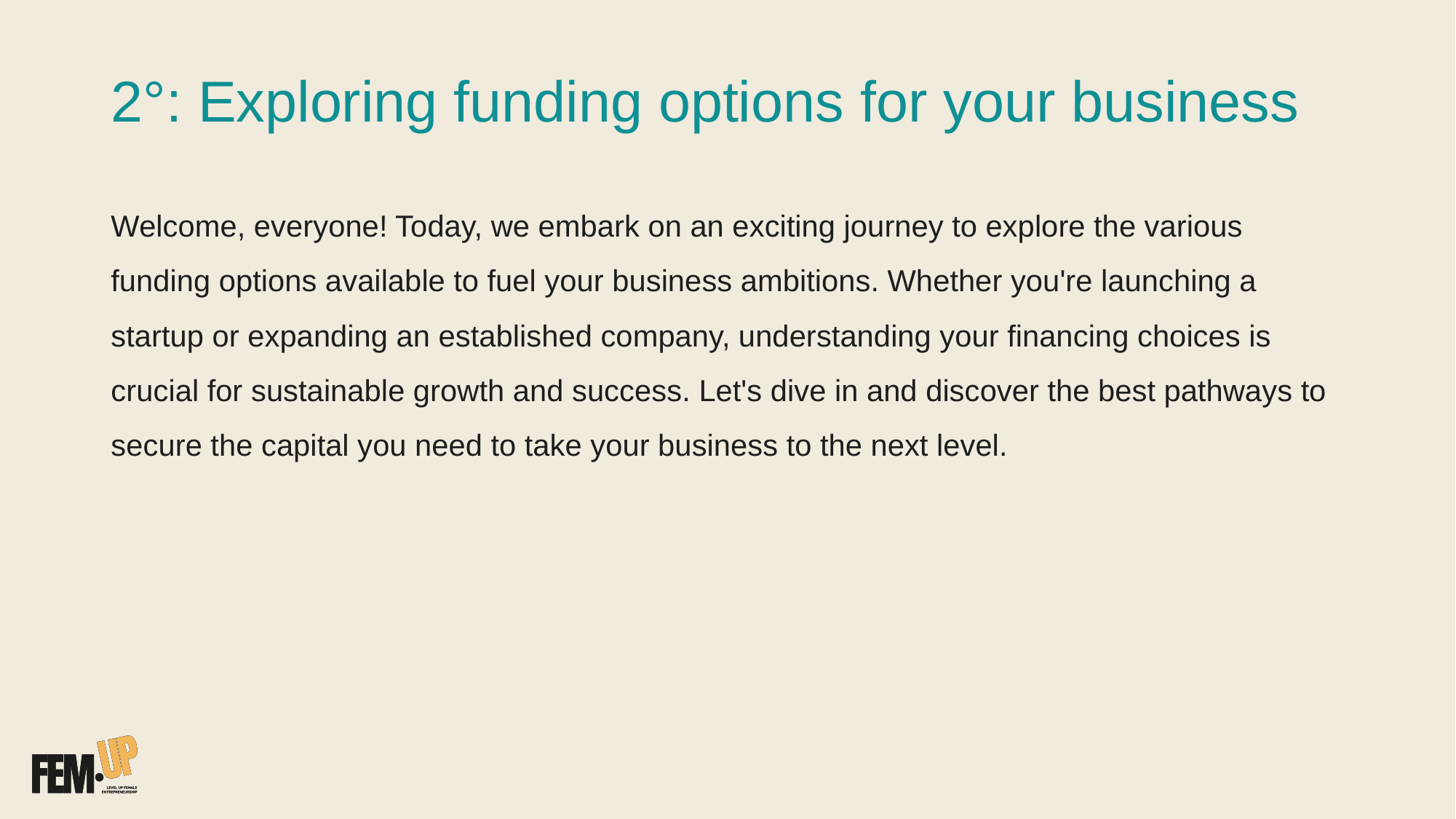

# 2°: Exploring funding options for your business
Welcome, everyone! Today, we embark on an exciting journey to explore the various funding options available to fuel your business ambitions. Whether you're launching a startup or expanding an established company, understanding your financing choices is crucial for sustainable growth and success. Let's dive in and discover the best pathways to secure the capital you need to take your business to the next level.